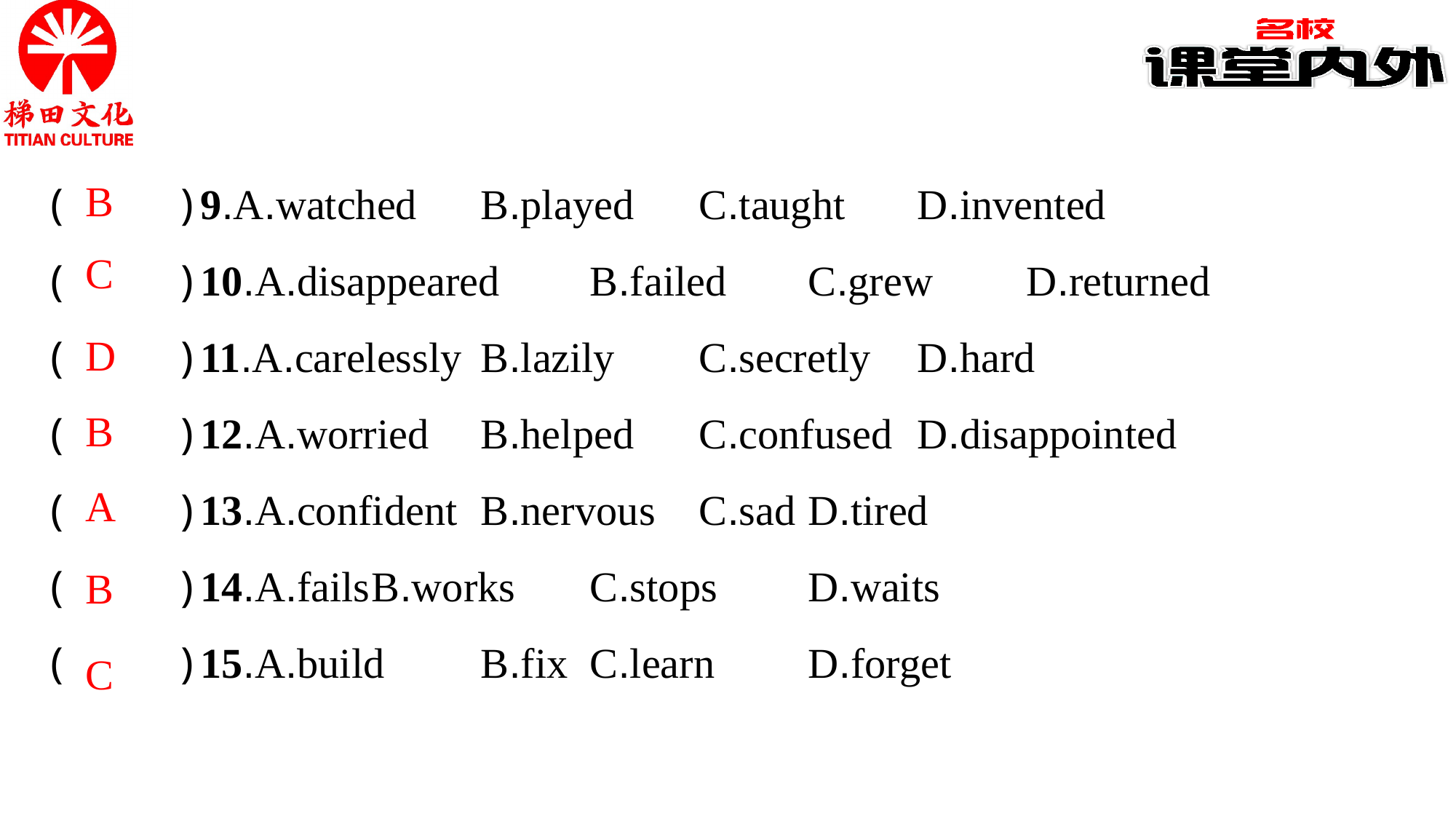

(　　)9.A.watched	B.played	C.taught	D.invented
(　　)10.A.disappeared	B.failed	C.grew	D.returned
(　　)11.A.carelessly	B.lazily	C.secretly	D.hard
(　　)12.A.worried	B.helped	C.confused	D.disappointed
(　　)13.A.confident	B.nervous	C.sad	D.tired
(　　)14.A.fails	B.works	C.stops	D.waits
(　　)15.A.build	B.fix	C.learn	D.forget
B
C
D
B
A
B
C